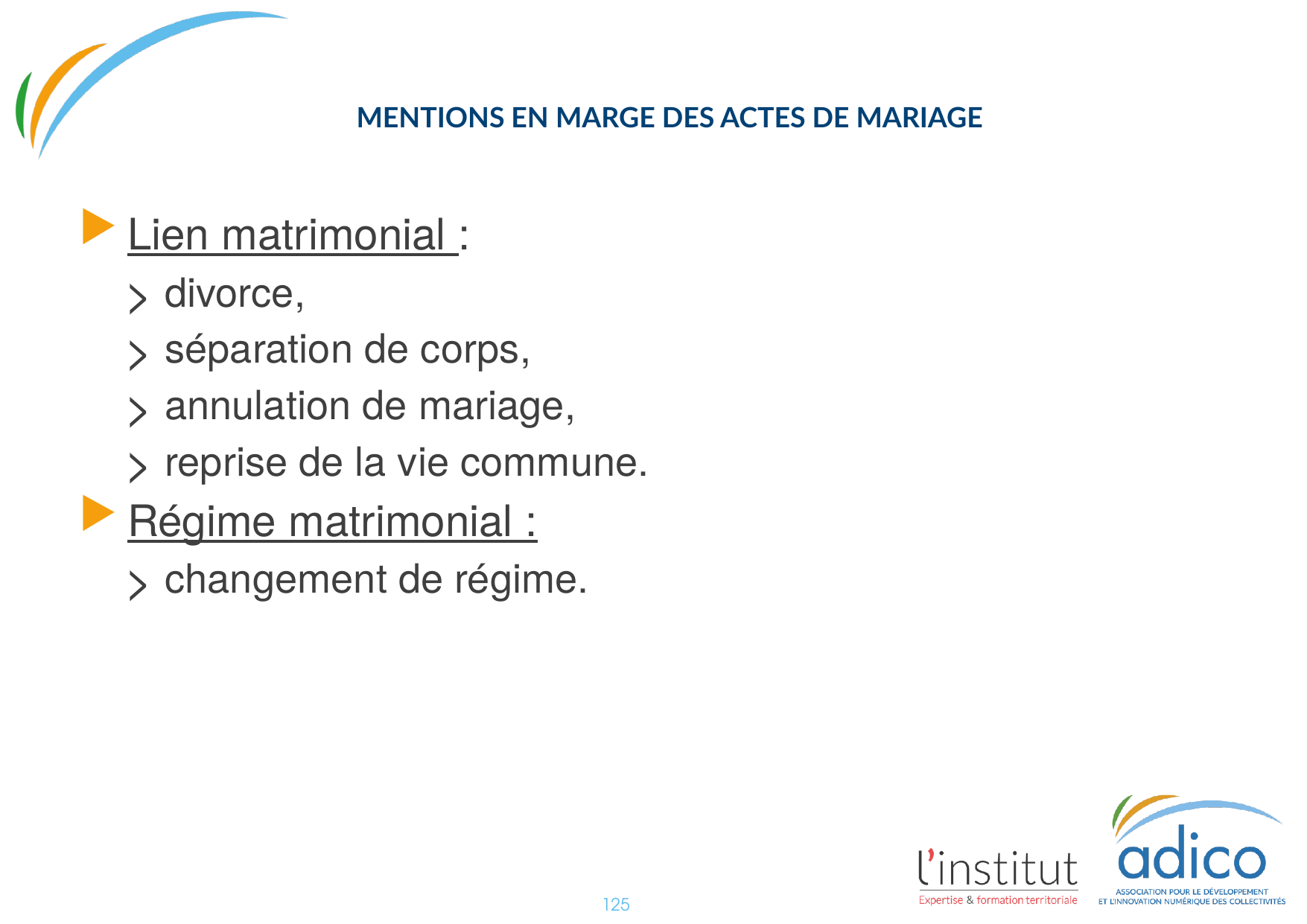

#
MENTIONS EN MARGE DES ACTES DE MARIAGE
Lien matrimonial :
divorce,
séparation de corps,
annulation de mariage,
reprise de la vie commune.
Régime matrimonial :
changement de régime.